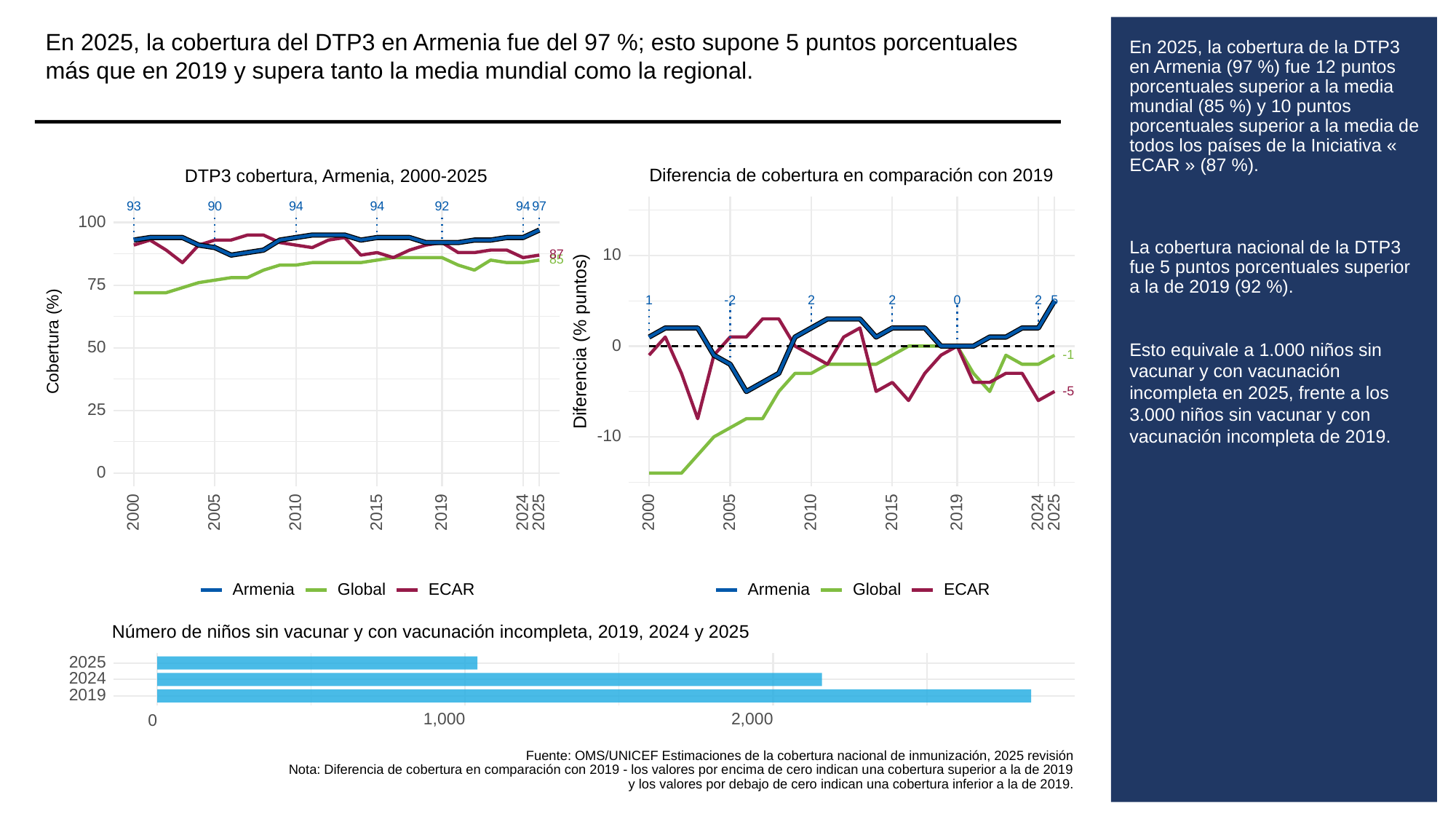

En 2025, la cobertura del DTP3 en Armenia fue del 97 %; esto supone 5 puntos porcentuales más que en 2019 y supera tanto la media mundial como la regional.
# En 2025, la cobertura de la DTP3 en Armenia (97 %) fue 12 puntos porcentuales superior a la media mundial (85 %) y 10 puntos porcentuales superior a la media de todos los países de la Iniciativa « ECAR » (87 %).

La cobertura nacional de la DTP3 fue 5 puntos porcentuales superior a la de 2019 (92 %).

Esto equivale a 1.000 niños sin vacunar y con vacunación incompleta en 2025, frente a los 3.000 niños sin vacunar y con vacunación incompleta de 2019.

Diferencia de cobertura en comparación con 2019
DTP3 cobertura, Armenia, 2000-2025

93
90
94
94
92
94
97

100

10
87

85

75

0
1
-2
2
2
2
5

Diferencia (% puntos)
Cobertura (%)
0
50

-1

-5

25

-10

0

2000
2005
2010
2015
2019
2024
2025
2000
2005
2010
2015
2019
2024
2025
Global
ECAR
Global
ECAR
Armenia
Armenia

Número de niños sin vacunar y con vacunación incompleta, 2019, 2024 y 2025

2025

2024

2019

1,000
2,000
0
Fuente: OMS/UNICEF Estimaciones de la cobertura nacional de inmunización, 2025 revisión
Nota: Diferencia de cobertura en comparación con 2019 - los valores por encima de cero indican una cobertura superior a la de 2019
y los valores por debajo de cero indican una cobertura inferior a la de 2019.